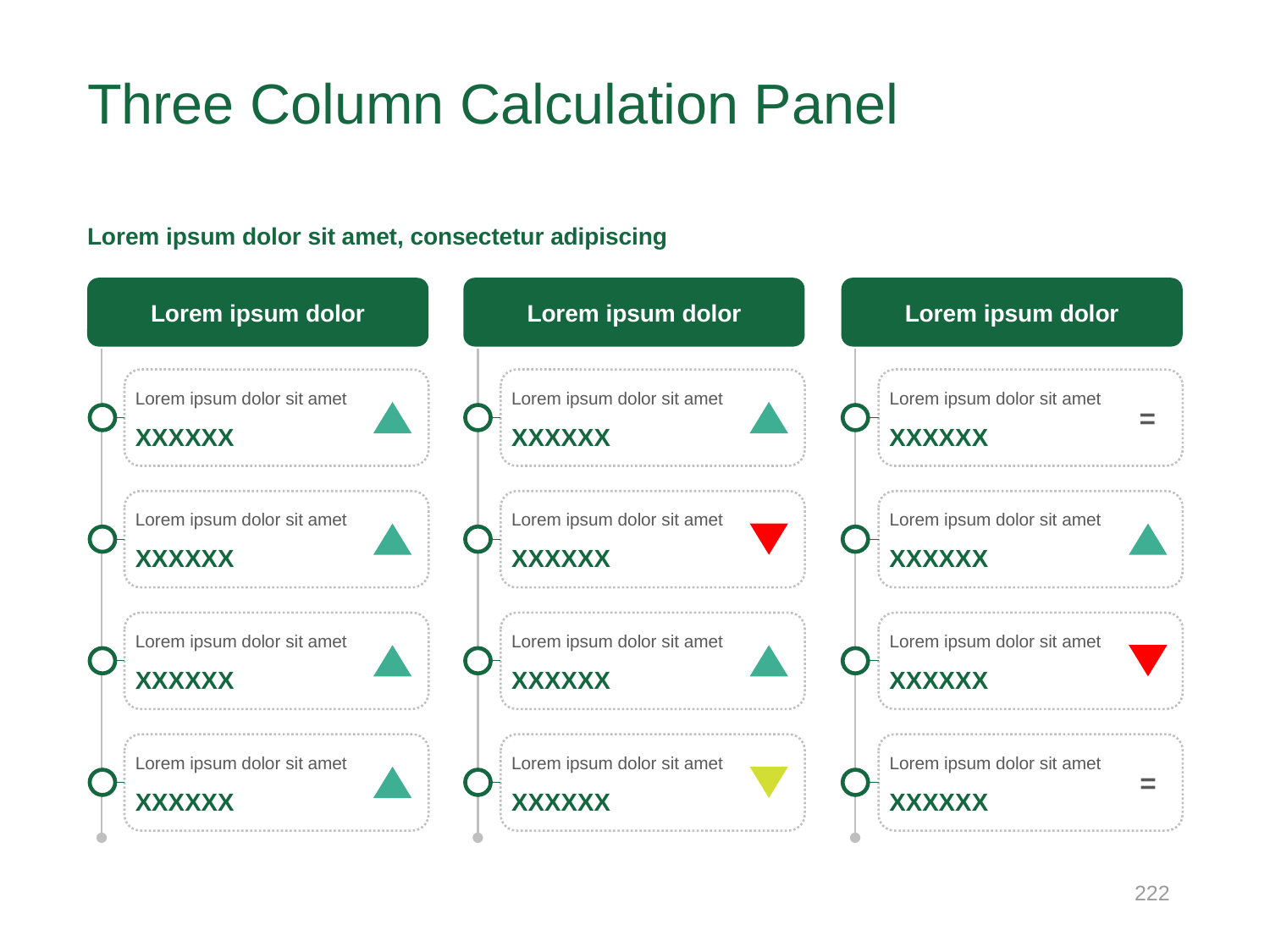

# Three Column Calculation Panel
Lorem ipsum dolor sit amet, consectetur adipiscing
Lorem ipsum dolor
Lorem ipsum dolor
Lorem ipsum dolor

Lorem ipsum dolor sit amet
Lorem ipsum dolor sit amet
Lorem ipsum dolor sit amet
=

XXXXXX
XXXXXX
XXXXXX

Lorem ipsum dolor sit amet
Lorem ipsum dolor sit amet
Lorem ipsum dolor sit amet

XXXXXX
XXXXXX
XXXXXX

Lorem ipsum dolor sit amet
Lorem ipsum dolor sit amet
Lorem ipsum dolor sit amet

XXXXXX
XXXXXX
XXXXXX

Lorem ipsum dolor sit amet
Lorem ipsum dolor sit amet
Lorem ipsum dolor sit amet
=

XXXXXX
XXXXXX
XXXXXX
222